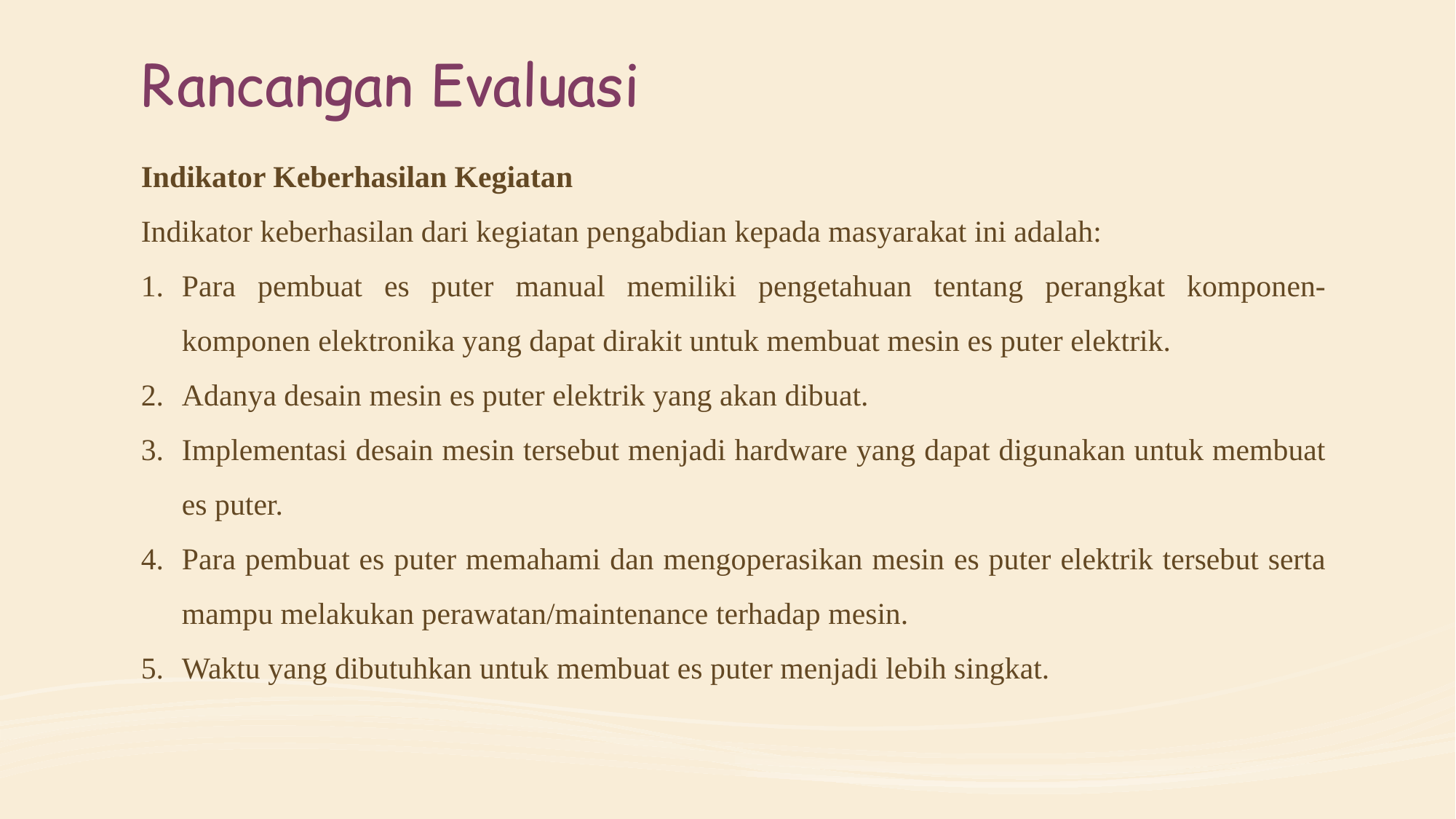

# Rancangan Evaluasi
Indikator Keberhasilan Kegiatan
Indikator keberhasilan dari kegiatan pengabdian kepada masyarakat ini adalah:
Para pembuat es puter manual memiliki pengetahuan tentang perangkat komponen-komponen elektronika yang dapat dirakit untuk membuat mesin es puter elektrik.
Adanya desain mesin es puter elektrik yang akan dibuat.
Implementasi desain mesin tersebut menjadi hardware yang dapat digunakan untuk membuat es puter.
Para pembuat es puter memahami dan mengoperasikan mesin es puter elektrik tersebut serta mampu melakukan perawatan/maintenance terhadap mesin.
Waktu yang dibutuhkan untuk membuat es puter menjadi lebih singkat.